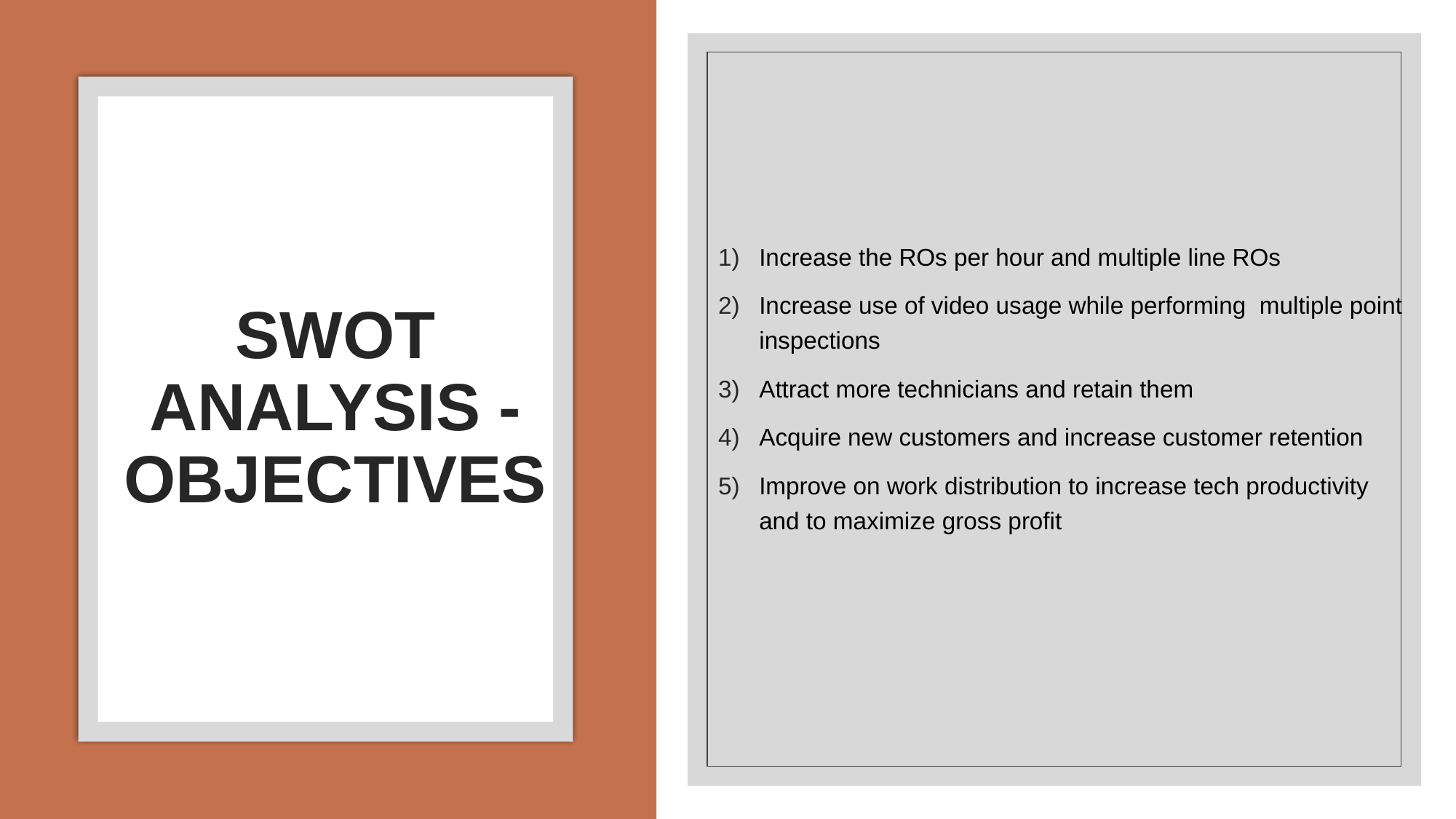

Increase the ROs per hour and multiple line ROs
Increase use of video usage while performing  multiple point inspections
Attract more technicians and retain them
Acquire new customers and increase customer retention
Improve on work distribution to increase tech productivity and to maximize gross profit

# SWOT ANALYSIS - OBJECTIVES